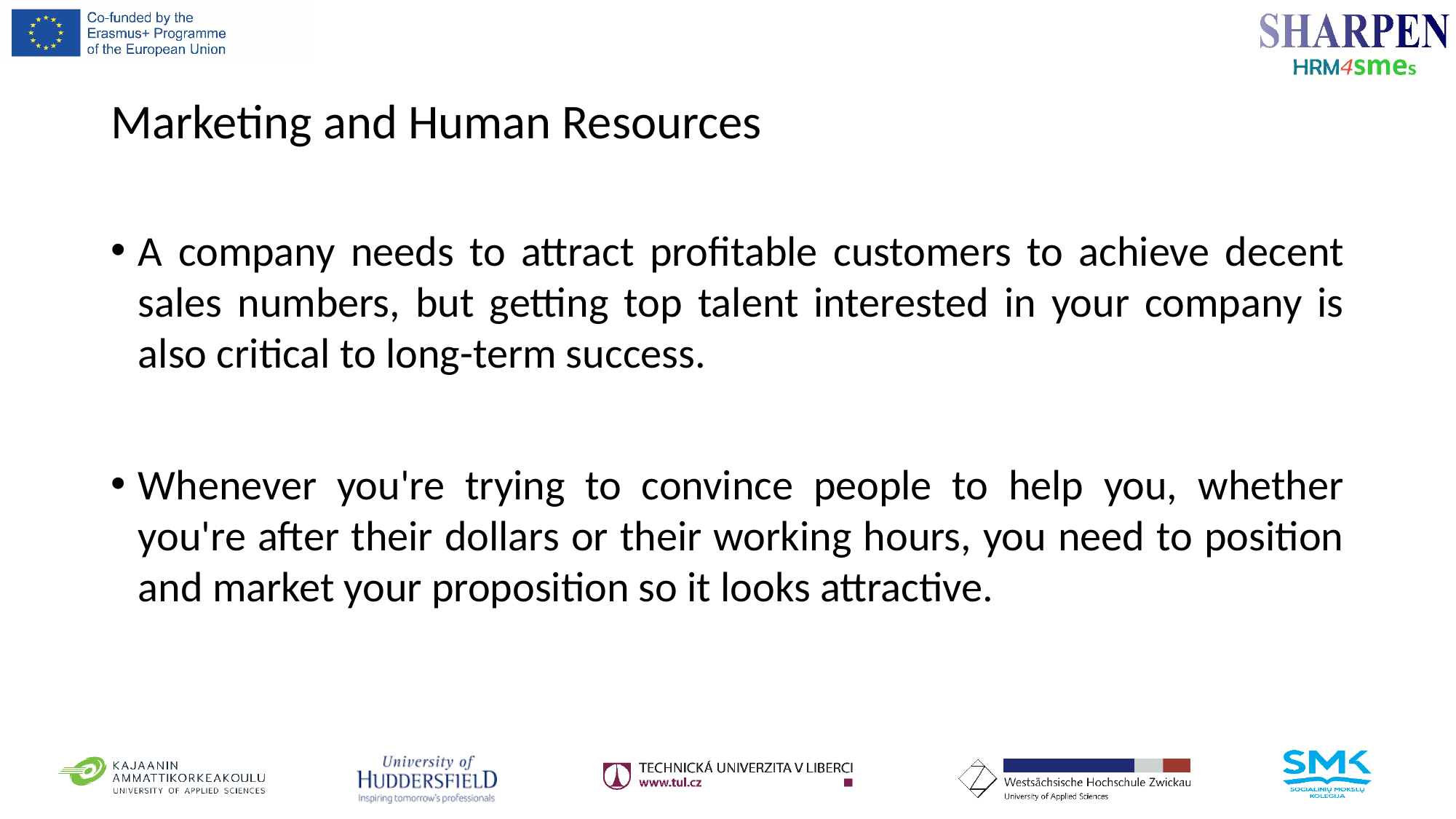

# Marketing and Human Resources
A company needs to attract profitable customers to achieve decent sales numbers, but getting top talent interested in your company is also critical to long-term success.

Whenever you're trying to convince people to help you, whether you're after their dollars or their working hours, you need to position and market your proposition so it looks attractive.